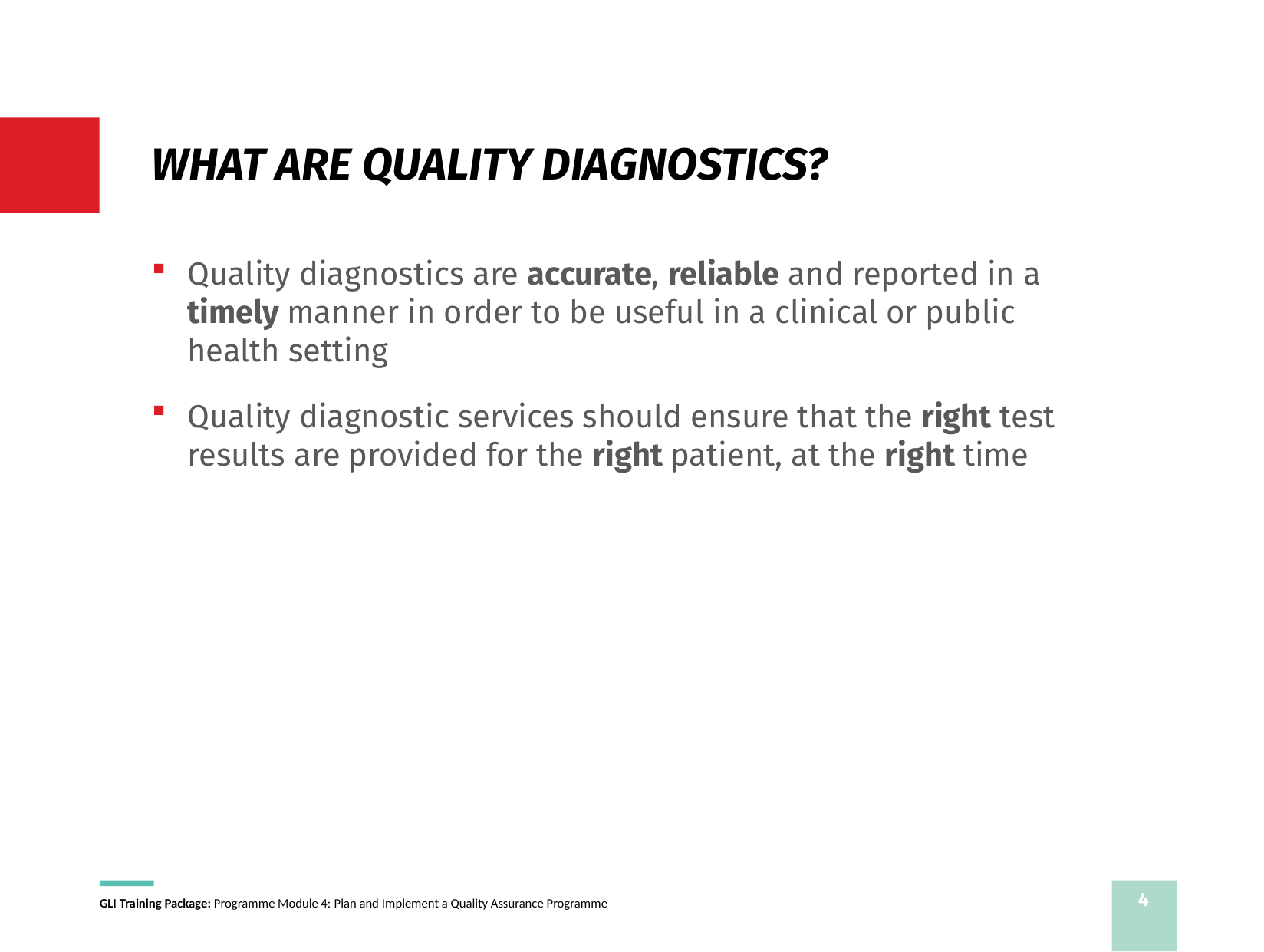

# WHAT ARE QUALITY DIAGNOSTICS?
Quality diagnostics are accurate, reliable and reported in a timely manner in order to be useful in a clinical or public health setting
Quality diagnostic services should ensure that the right test results are provided for the right patient, at the right time